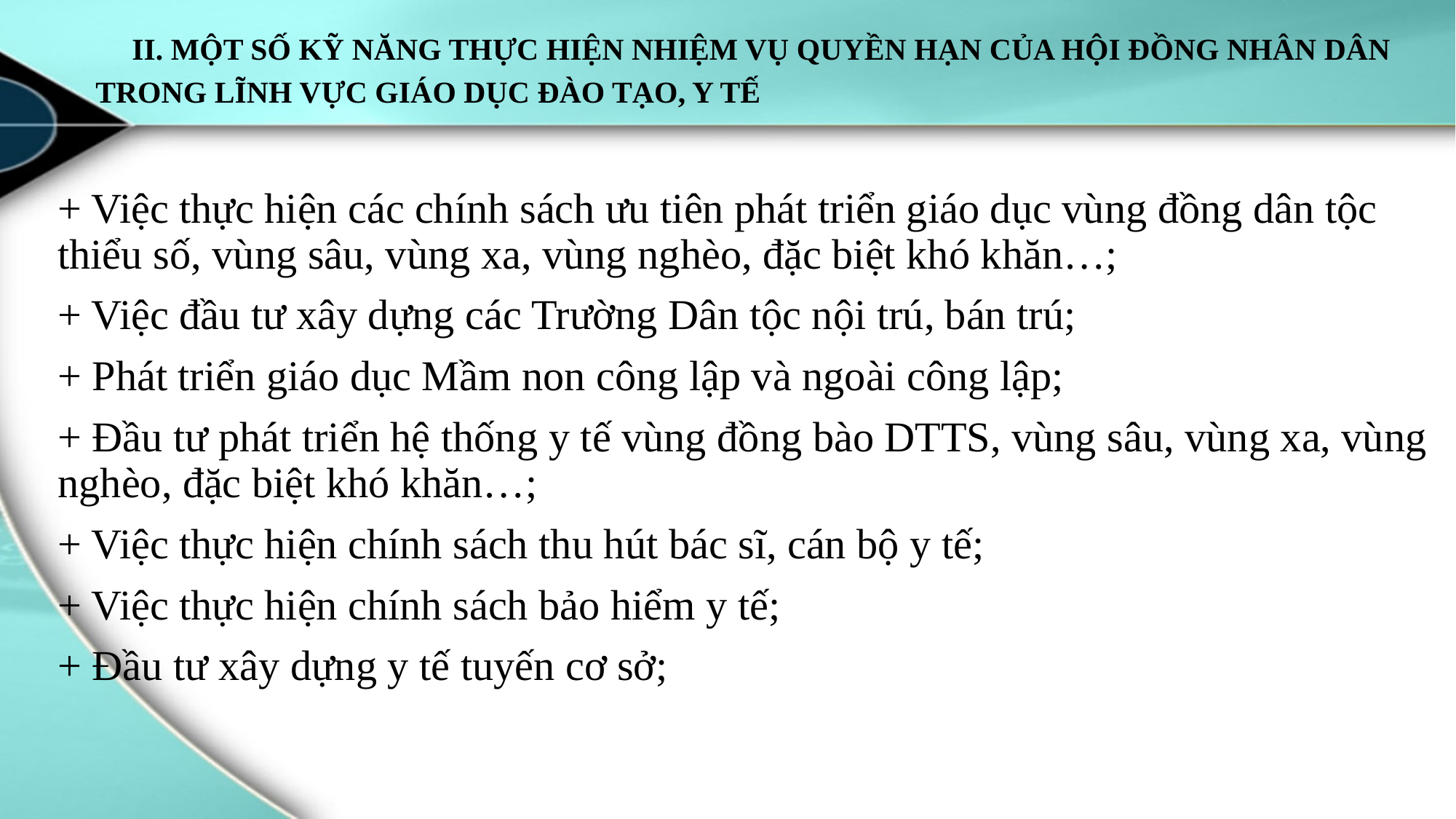

# II. MỘT SỐ KỸ NĂNG THỰC HIỆN NHIỆM VỤ QUYỀN HẠN CỦA HỘI ĐỒNG NHÂN DÂN TRONG LĨNH VỰC GIÁO DỤC ĐÀO TẠO, Y TẾ
+ Việc thực hiện các chính sách ưu tiên phát triển giáo dục vùng đồng dân tộc thiểu số, vùng sâu, vùng xa, vùng nghèo, đặc biệt khó khăn…;
+ Việc đầu tư xây dựng các Trường Dân tộc nội trú, bán trú;
+ Phát triển giáo dục Mầm non công lập và ngoài công lập;
+ Đầu tư phát triển hệ thống y tế vùng đồng bào DTTS, vùng sâu, vùng xa, vùng nghèo, đặc biệt khó khăn…;
+ Việc thực hiện chính sách thu hút bác sĩ, cán bộ y tế;
+ Việc thực hiện chính sách bảo hiểm y tế;
+ Đầu tư xây dựng y tế tuyến cơ sở;